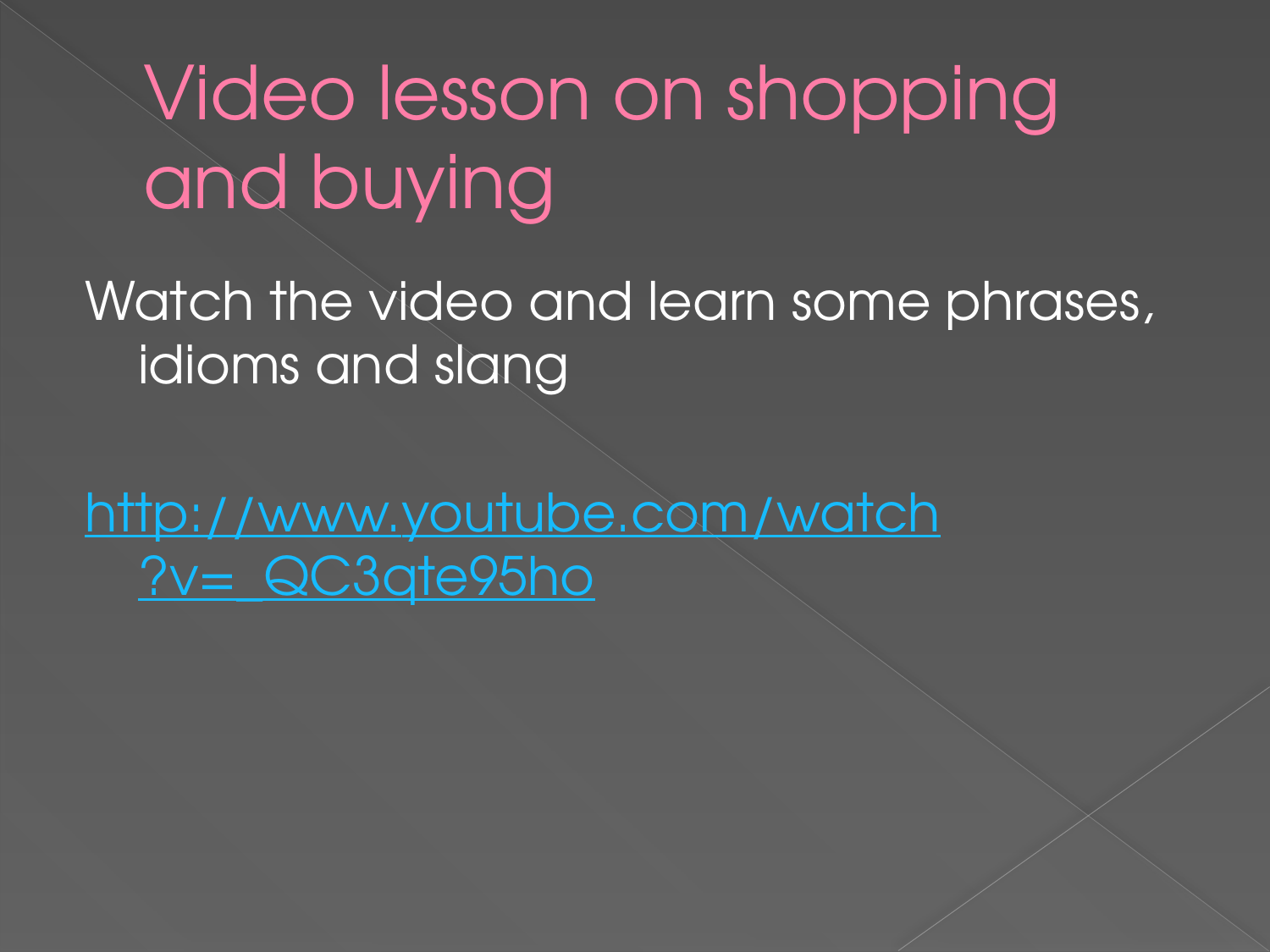

# Video lesson on shopping and buying
Watch the video and learn some phrases, idioms and slang

http://www.youtube.com/watch?v=_QC3qte95ho